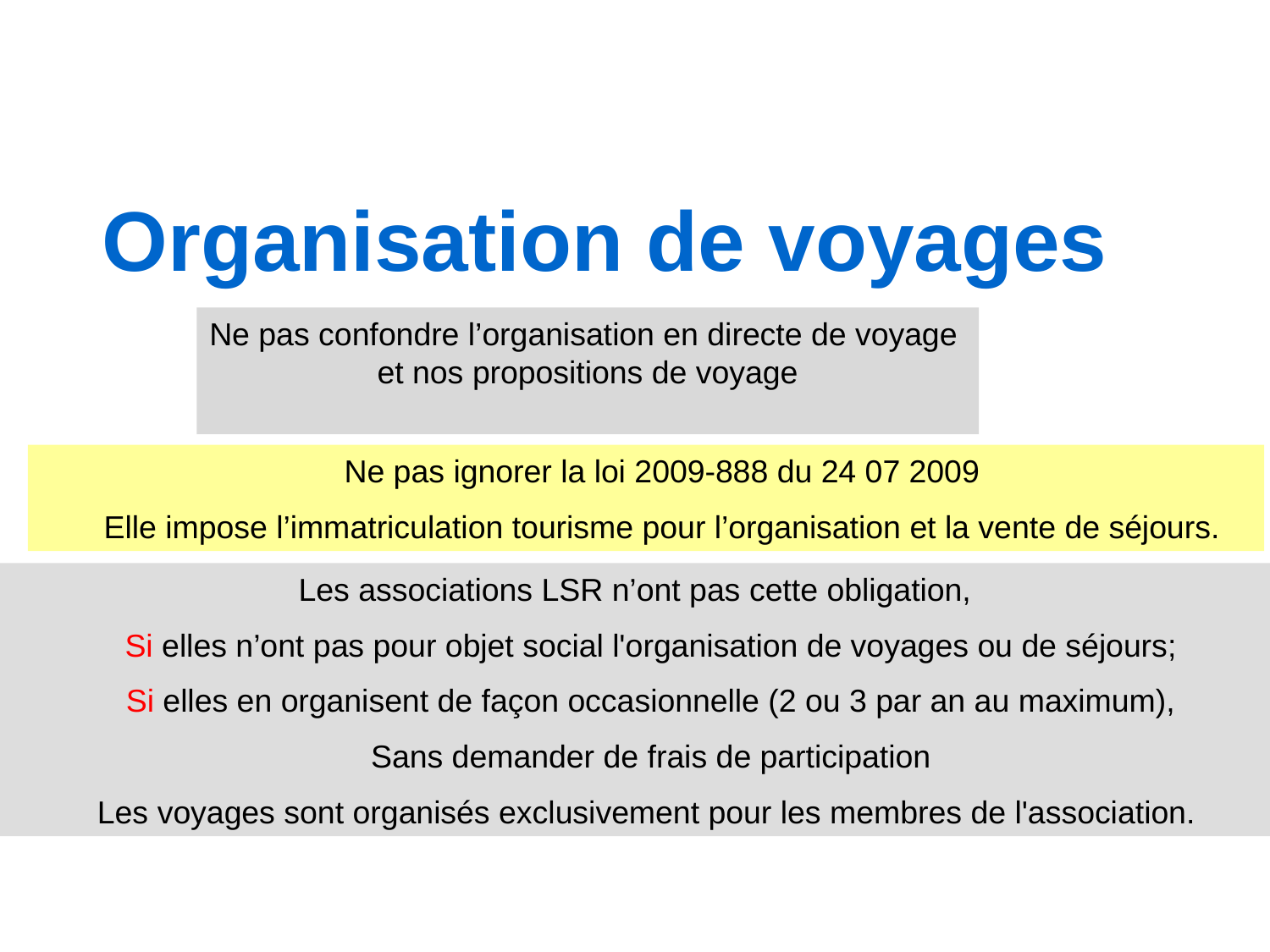

Organisation de voyages
Ne pas confondre l’organisation en directe de voyage
et nos propositions de voyage

Ne pas ignorer la loi 2009-888 du 24 07 2009
Elle impose l’immatriculation tourisme pour l’organisation et la vente de séjours.
Les associations LSR n’ont pas cette obligation,
Si elles n’ont pas pour objet social l'organisation de voyages ou de séjours;
Si elles en organisent de façon occasionnelle (2 ou 3 par an au maximum),
Sans demander de frais de participation
Les voyages sont organisés exclusivement pour les membres de l'association.